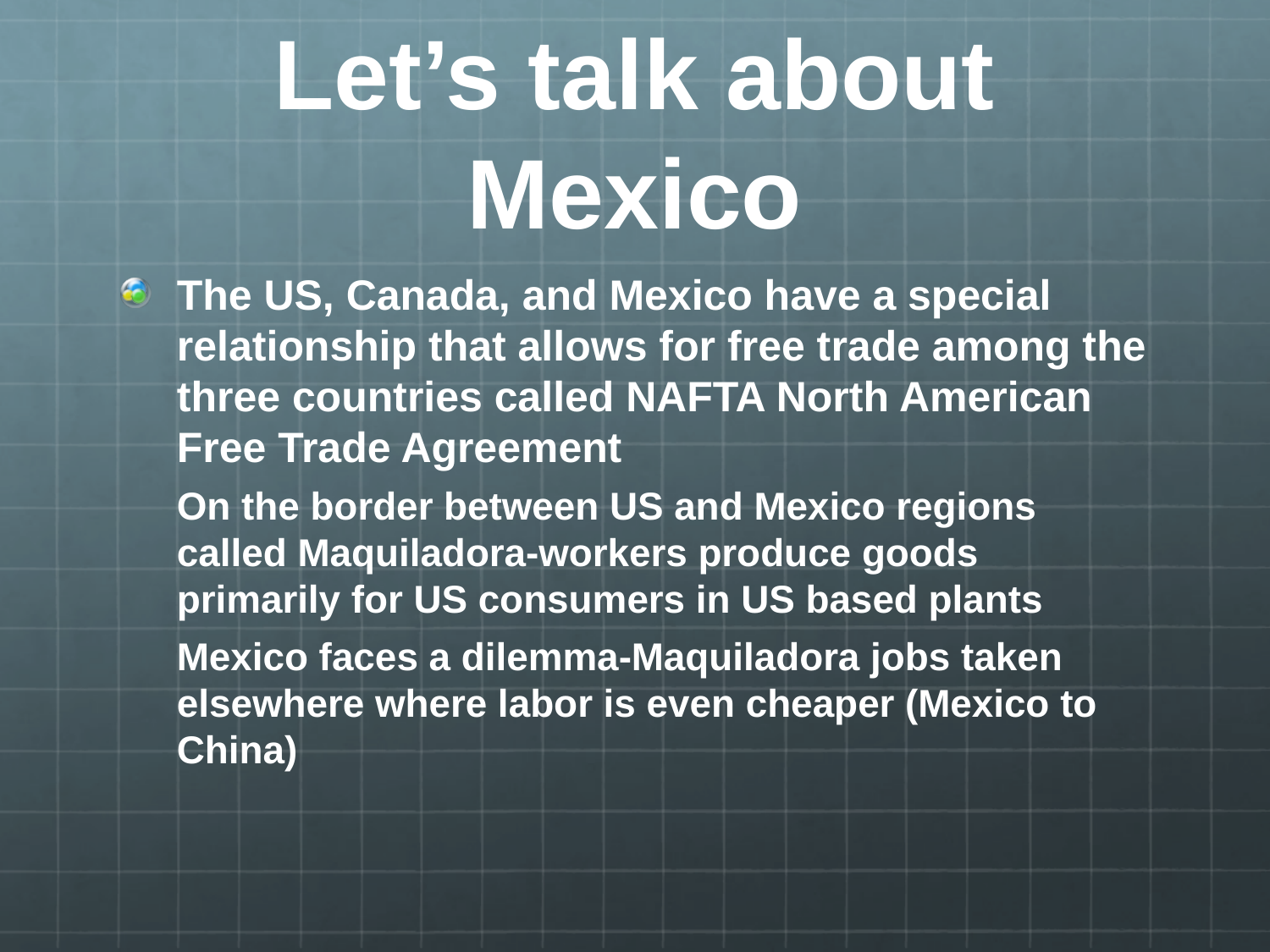

# Let’s talk about Mexico
The US, Canada, and Mexico have a special relationship that allows for free trade among the three countries called NAFTA North American Free Trade Agreement
On the border between US and Mexico regions called Maquiladora-workers produce goods primarily for US consumers in US based plants
Mexico faces a dilemma-Maquiladora jobs taken elsewhere where labor is even cheaper (Mexico to China)